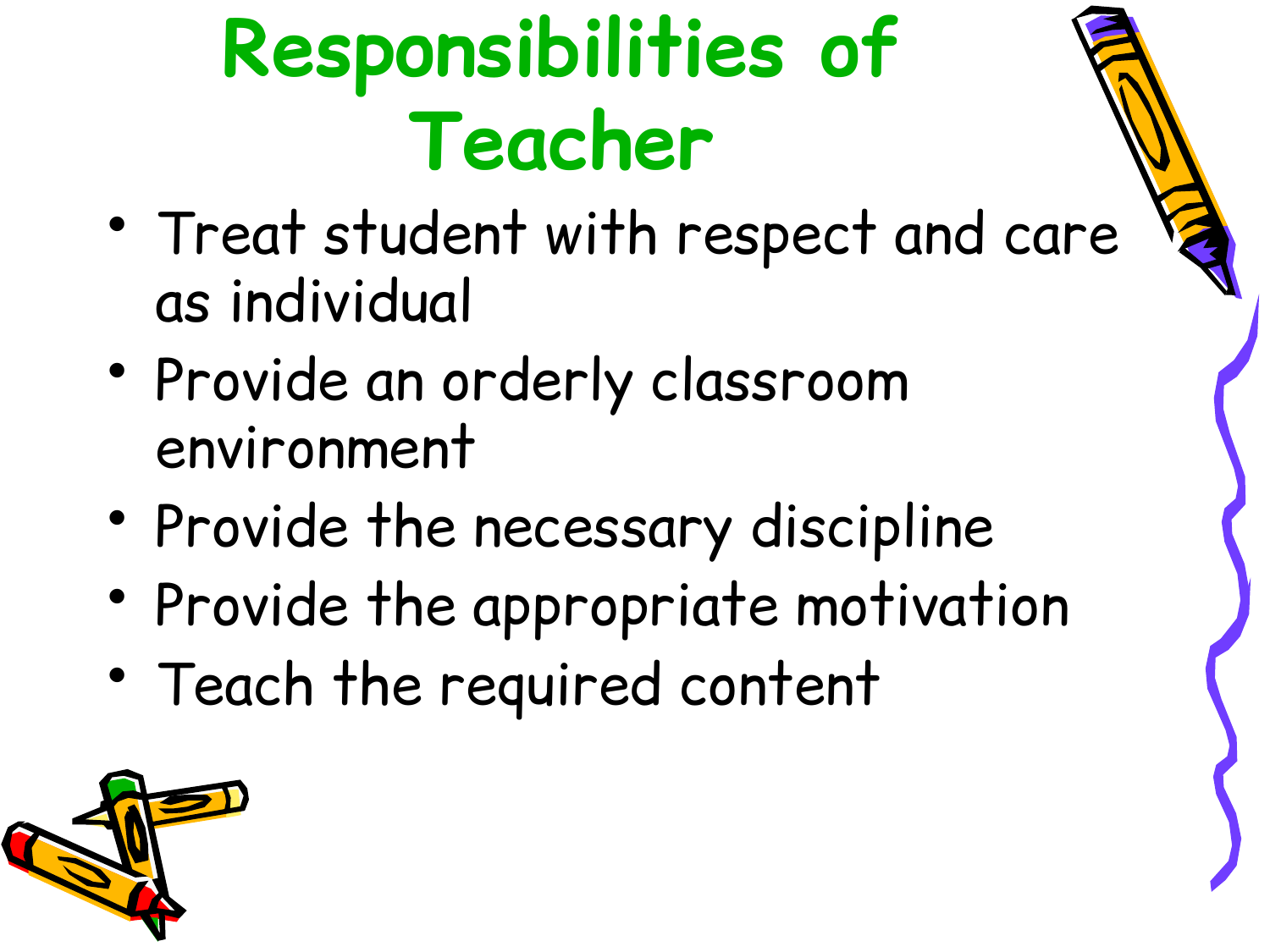

# Responsibilities of Teacher
Treat student with respect and care as individual
Provide an orderly classroom environment
Provide the necessary discipline
Provide the appropriate motivation
Teach the required content